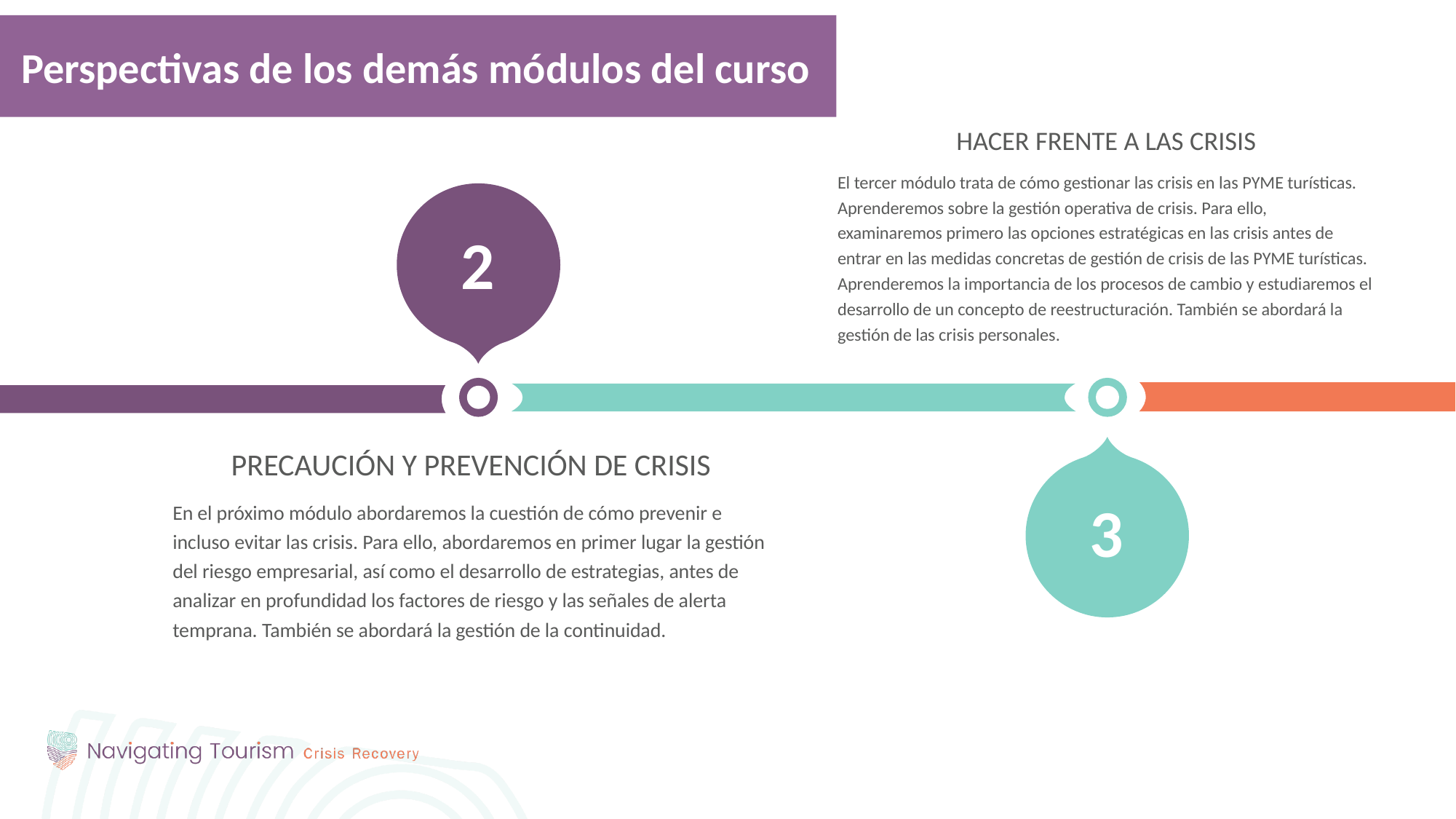

Perspectivas de los demás módulos del curso
HACER FRENTE A LAS CRISIS
El tercer módulo trata de cómo gestionar las crisis en las PYME turísticas. Aprenderemos sobre la gestión operativa de crisis. Para ello, examinaremos primero las opciones estratégicas en las crisis antes de entrar en las medidas concretas de gestión de crisis de las PYME turísticas. Aprenderemos la importancia de los procesos de cambio y estudiaremos el desarrollo de un concepto de reestructuración. También se abordará la gestión de las crisis personales.
2
PRECAUCIÓN Y PREVENCIÓN DE CRISIS
En el próximo módulo abordaremos la cuestión de cómo prevenir e incluso evitar las crisis. Para ello, abordaremos en primer lugar la gestión del riesgo empresarial, así como el desarrollo de estrategias, antes de analizar en profundidad los factores de riesgo y las señales de alerta temprana. También se abordará la gestión de la continuidad.

3